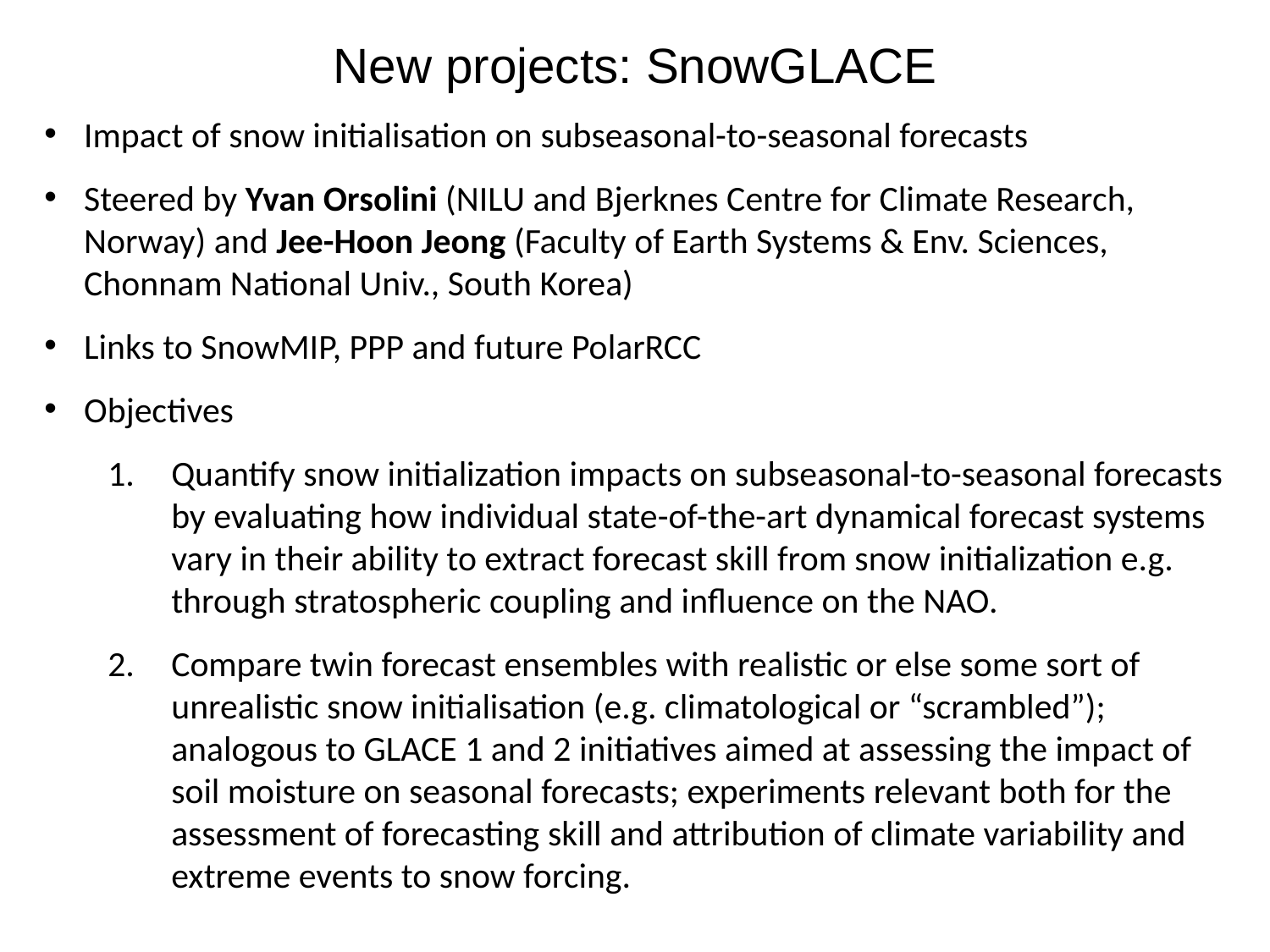

New projects: SnowGLACE
Impact of snow initialisation on subseasonal-to-seasonal forecasts
Steered by Yvan Orsolini (NILU and Bjerknes Centre for Climate Research, Norway) and Jee-Hoon Jeong (Faculty of Earth Systems & Env. Sciences, Chonnam National Univ., South Korea)
Links to SnowMIP, PPP and future PolarRCC
Objectives
Quantify snow initialization impacts on subseasonal-to-seasonal forecasts by evaluating how individual state-of-the-art dynamical forecast systems vary in their ability to extract forecast skill from snow initialization e.g. through stratospheric coupling and influence on the NAO.
Compare twin forecast ensembles with realistic or else some sort of unrealistic snow initialisation (e.g. climatological or “scrambled”); analogous to GLACE 1 and 2 initiatives aimed at assessing the impact of soil moisture on seasonal forecasts; experiments relevant both for the assessment of forecasting skill and attribution of climate variability and extreme events to snow forcing.